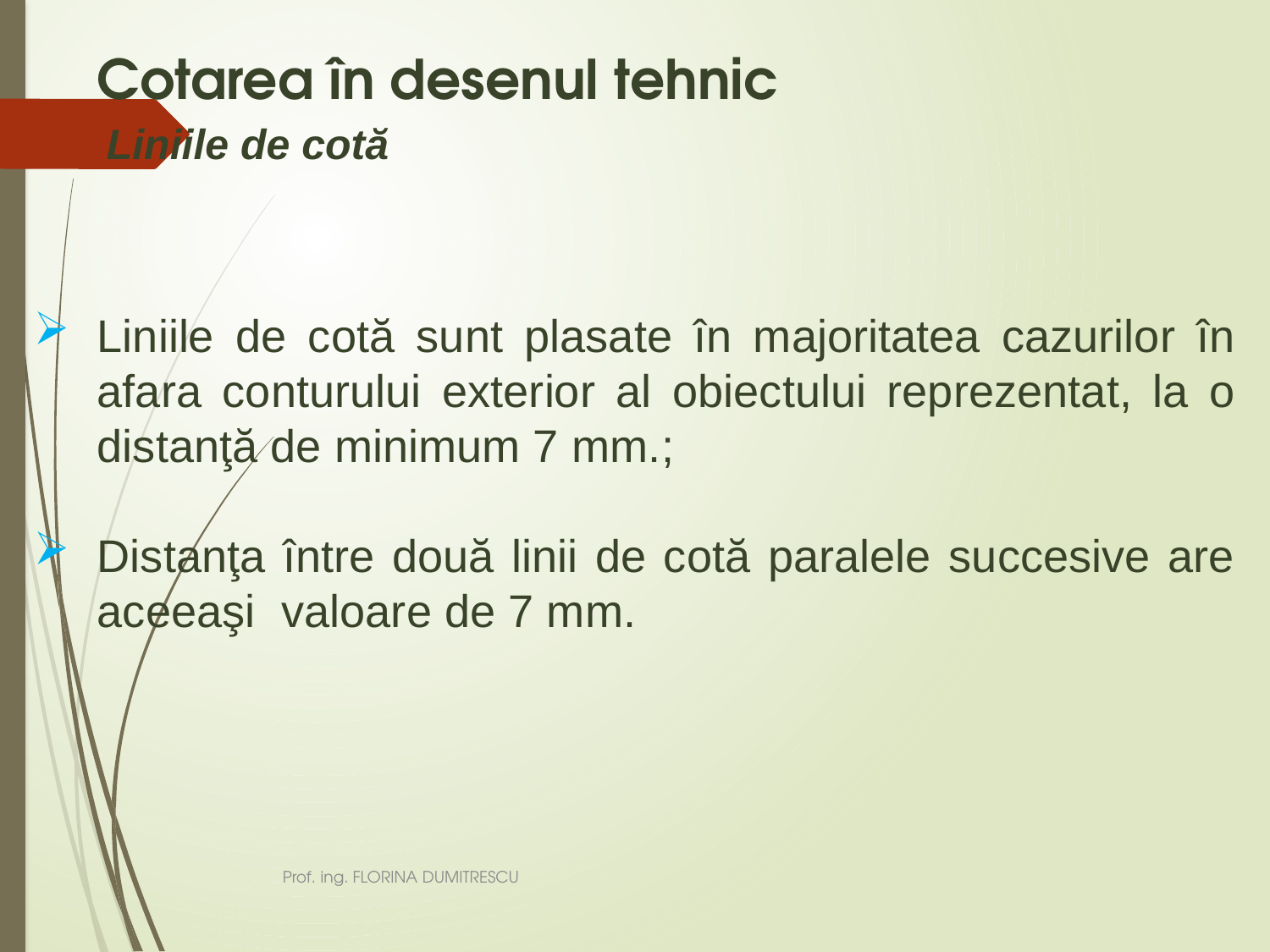

# Cotarea în desenul tehnic
	   Liniile de cotă

Liniile de cotă sunt plasate în majoritatea cazurilor în afara conturului exterior al obiectului reprezentat, la o distanţă de minimum 7 mm.;

Distanţa între două linii de cotă paralele succesive are aceeaşi  valoare de 7 mm.
Prof. ing. FLORINA DUMITRESCU